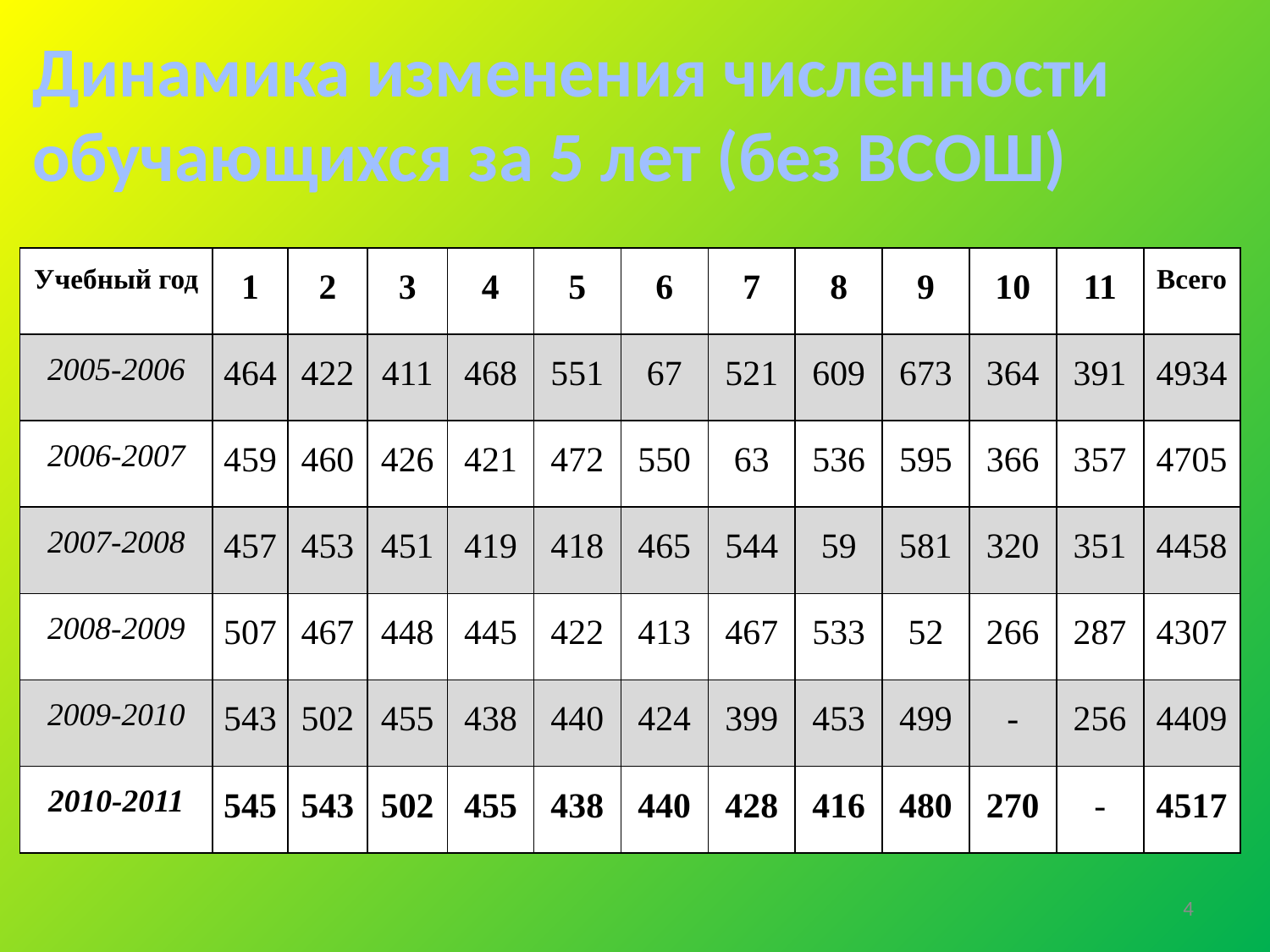

Динамика изменения численности обучающихся за 5 лет (без ВСОШ)
| Учебный год | 1 | 2 | 3 | 4 | 5 | 6 | 7 | 8 | 9 | 10 | 11 | Всего |
| --- | --- | --- | --- | --- | --- | --- | --- | --- | --- | --- | --- | --- |
| 2005-2006 | 464 | 422 | 411 | 468 | 551 | 67 | 521 | 609 | 673 | 364 | 391 | 4934 |
| 2006-2007 | 459 | 460 | 426 | 421 | 472 | 550 | 63 | 536 | 595 | 366 | 357 | 4705 |
| 2007-2008 | 457 | 453 | 451 | 419 | 418 | 465 | 544 | 59 | 581 | 320 | 351 | 4458 |
| 2008-2009 | 507 | 467 | 448 | 445 | 422 | 413 | 467 | 533 | 52 | 266 | 287 | 4307 |
| 2009-2010 | 543 | 502 | 455 | 438 | 440 | 424 | 399 | 453 | 499 | - | 256 | 4409 |
| 2010-2011 | 545 | 543 | 502 | 455 | 438 | 440 | 428 | 416 | 480 | 270 | - | 4517 |
4